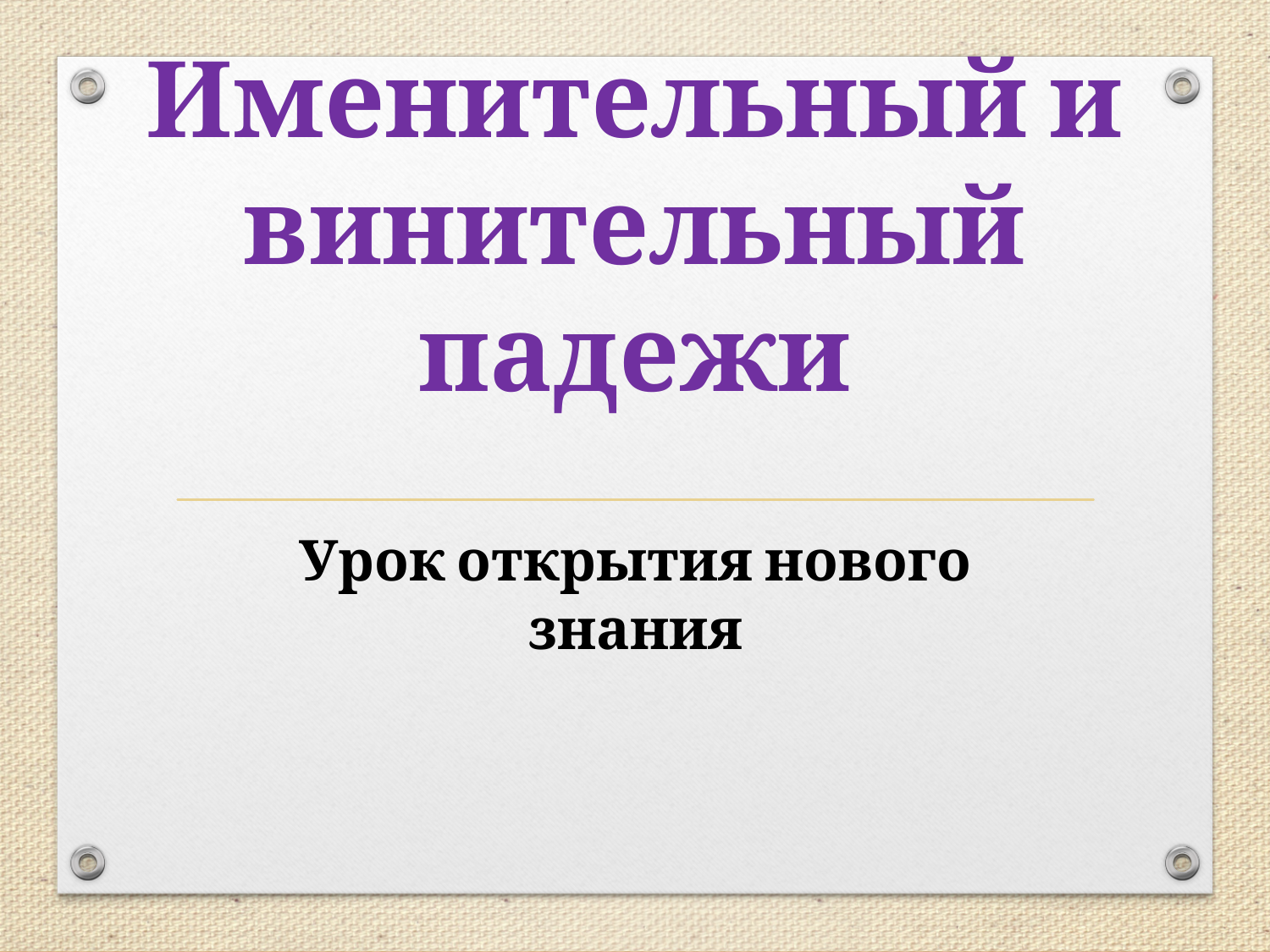

# Именительный и винительный падежи
Урок открытия нового знания